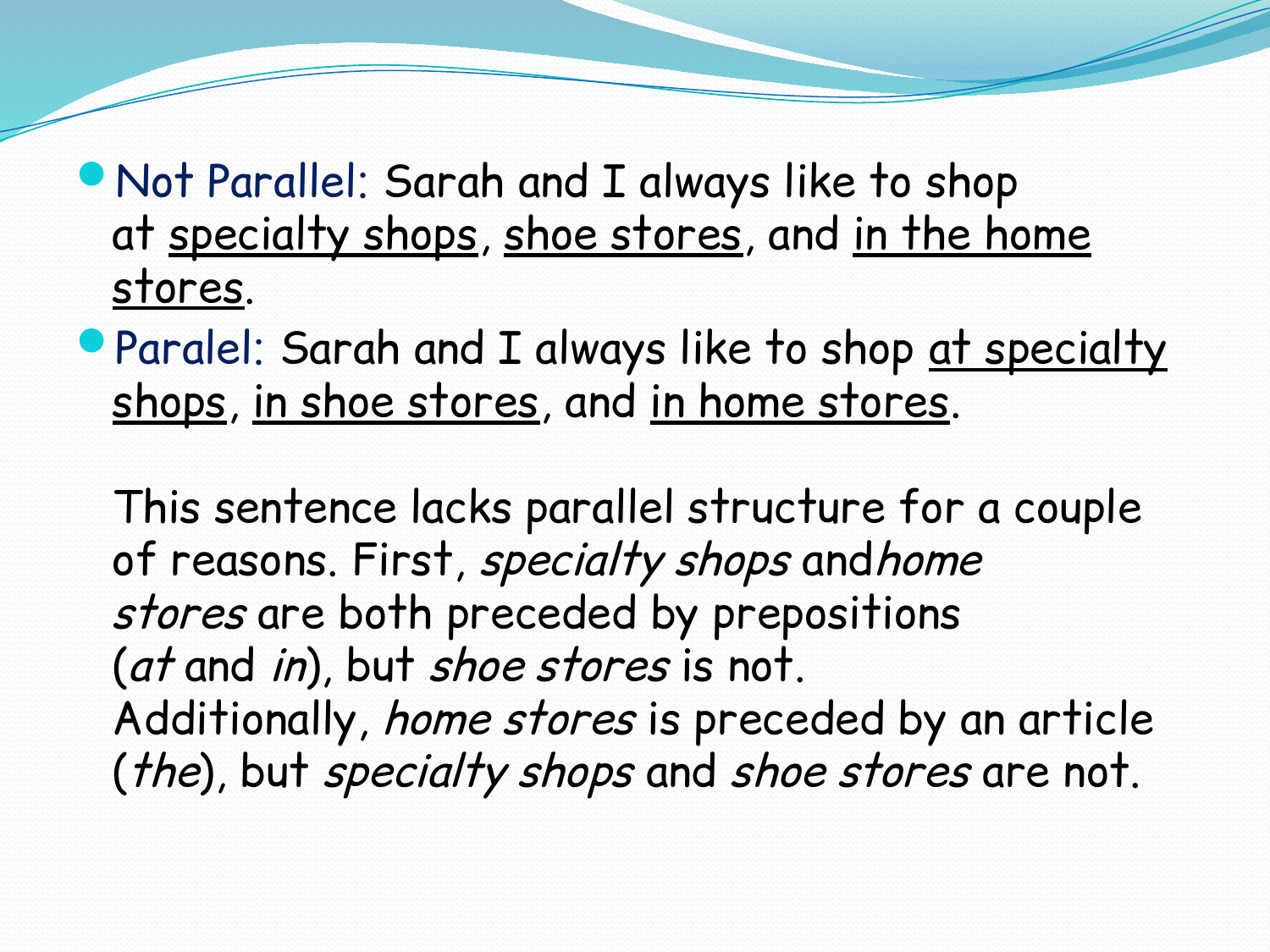

Not Parallel: Sarah and I always like to shop at specialty shops, shoe stores, and in the home stores.
Paralel: Sarah and I always like to shop at specialty shops, in shoe stores, and in home stores.
This sentence lacks parallel structure for a couple of reasons. First, specialty shops andhome stores are both preceded by prepositions (at and in), but shoe stores is not. Additionally, home stores is preceded by an article (the), but specialty shops and shoe stores are not.